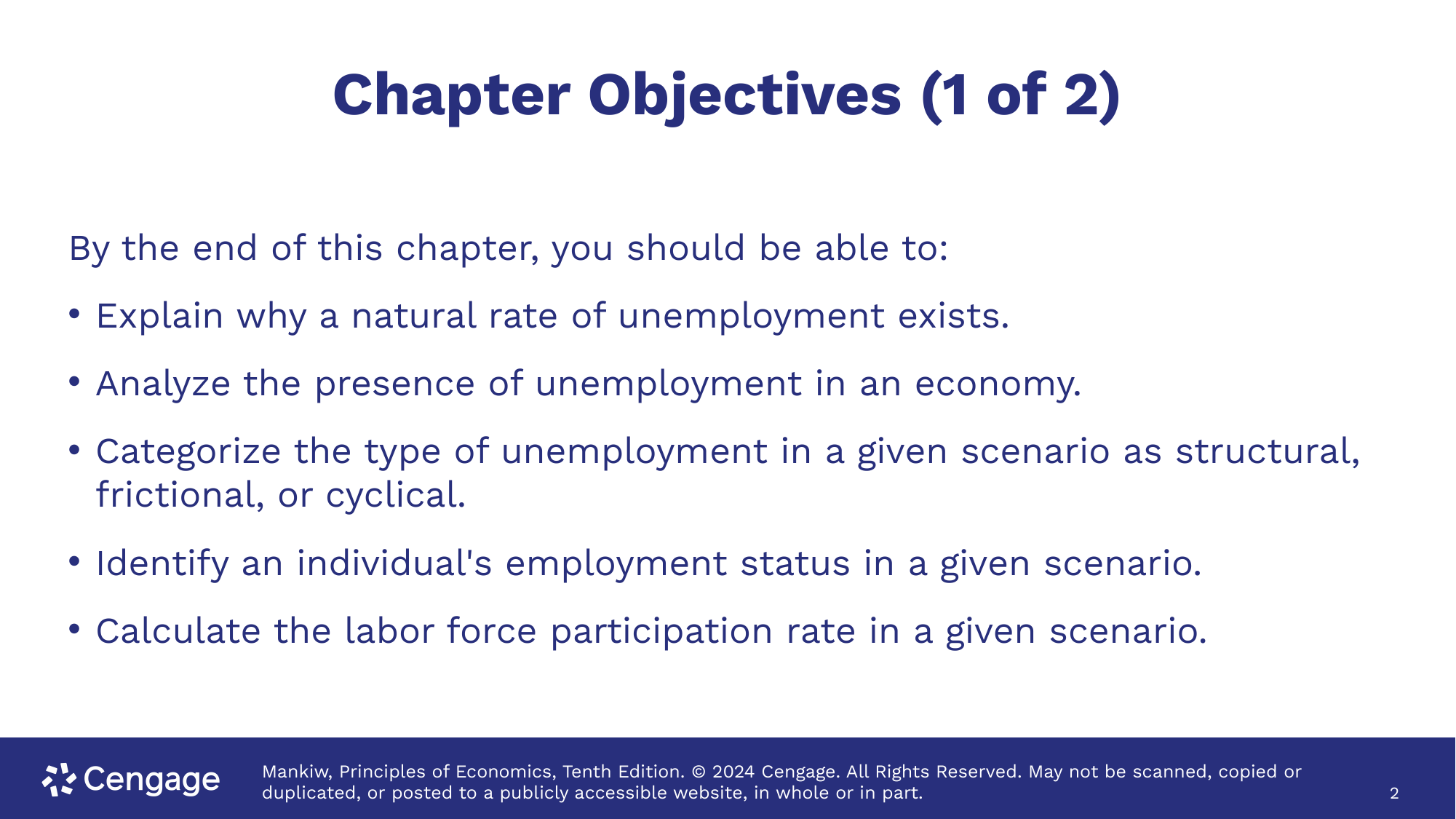

# Chapter Objectives (1 of 2)
By the end of this chapter, you should be able to:
Explain why a natural rate of unemployment exists.
Analyze the presence of unemployment in an economy.
Categorize the type of unemployment in a given scenario as structural, frictional, or cyclical.
Identify an individual's employment status in a given scenario.
Calculate the labor force participation rate in a given scenario.